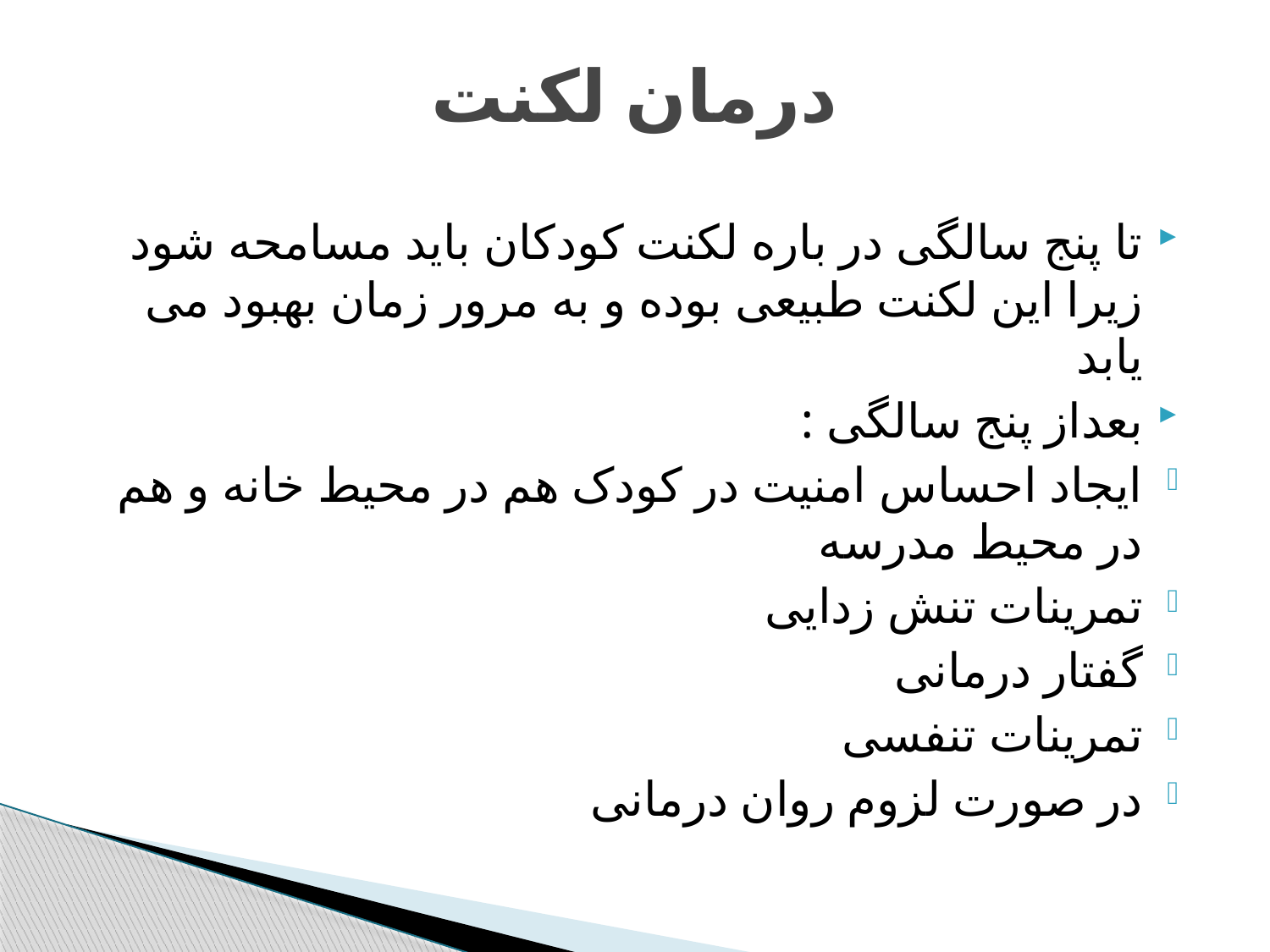

# درمان لکنت
تا پنج سالگی در باره لکنت کودکان باید مسامحه شود زیرا این لکنت طبیعی بوده و به مرور زمان بهبود می یابد
بعداز پنج سالگی :
ایجاد احساس امنیت در کودک هم در محیط خانه و هم در محیط مدرسه
تمرینات تنش زدایی
گفتار درمانی
تمرینات تنفسی
در صورت لزوم روان درمانی